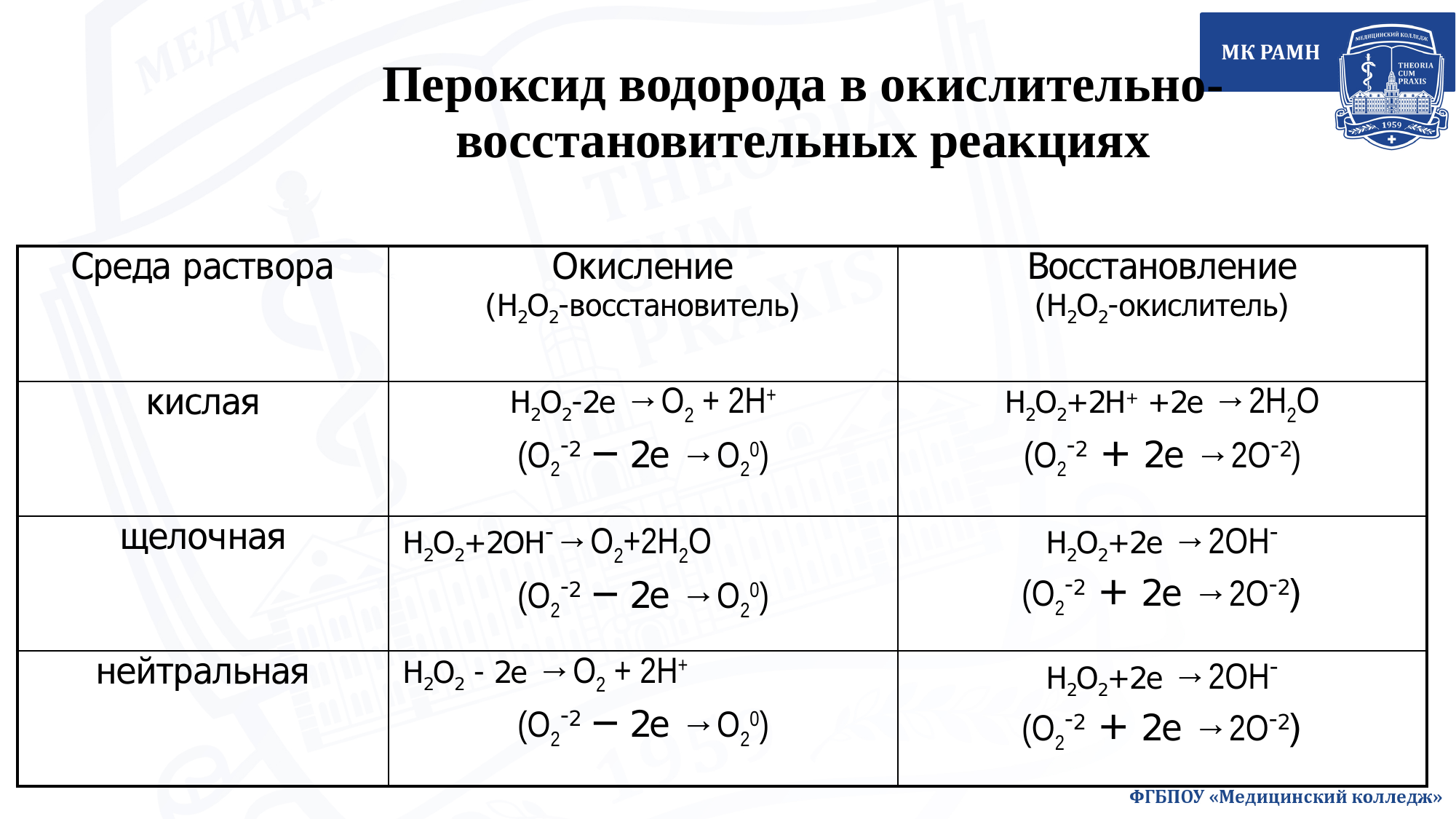

# Пероксид водорода в окислительно-восстановительных реакциях
| Среда раствора | Окисление (Н2О2-восстановитель) | Восстановление (Н2О2-окислитель) |
| --- | --- | --- |
| кислая | Н2О2-2е →О2 + 2Н+ (О2-2 – 2е →О20) | Н2О2+2Н+ +2е →2Н2О (О2-2 + 2е →2О-2) |
| щелочная | Н2О2+2ОН-→О2+2Н2О (О2-2 – 2е →О20) | Н2О2+2е →2ОН- (О2-2 + 2е →2О-2) |
| нейтральная | Н2О2 - 2е →О2 + 2Н+ (О2-2 – 2е →О20) | Н2О2+2е →2ОН- (О2-2 + 2е →2О-2) |